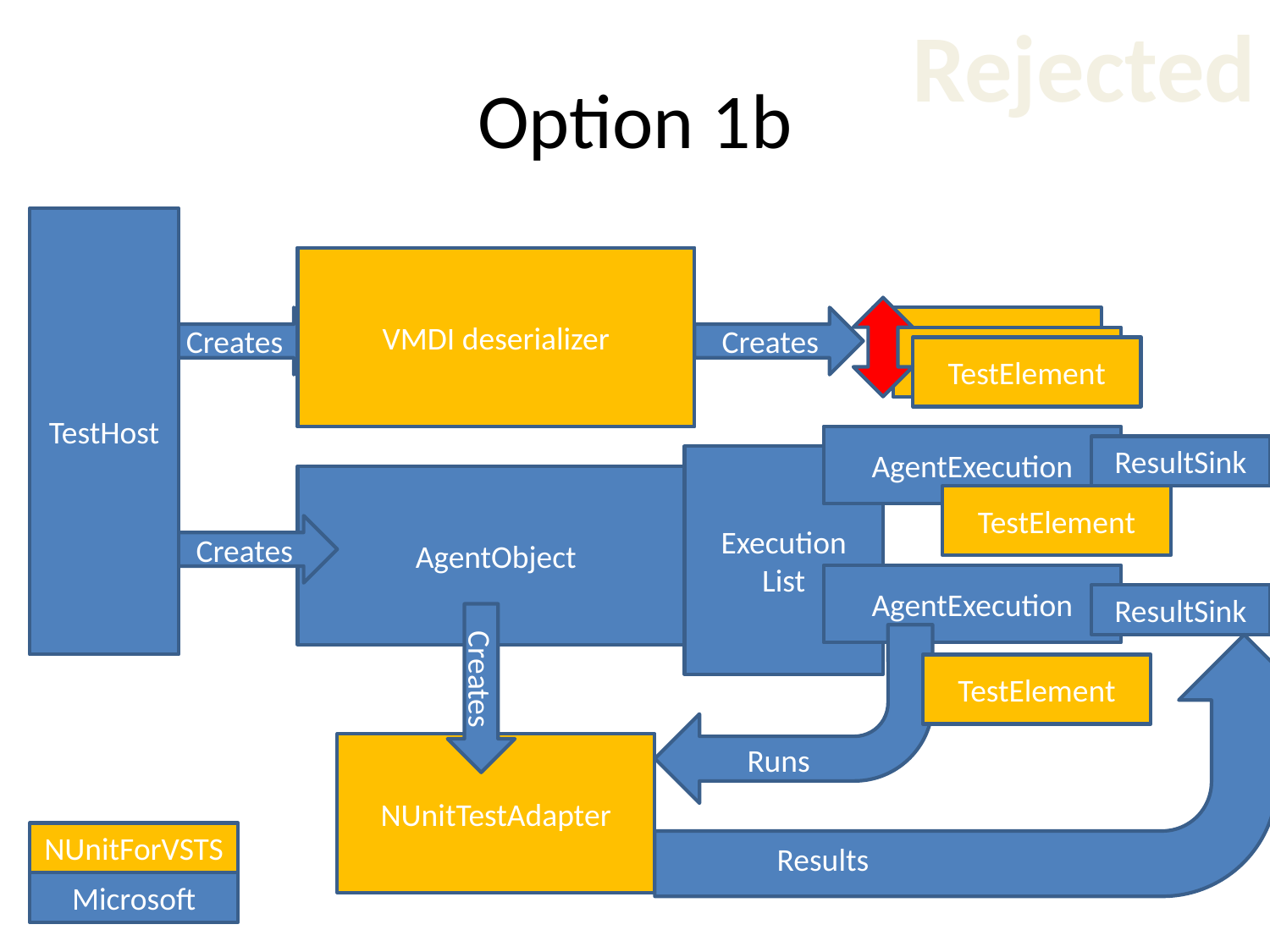

Rejected
# Option 1b
TestHost

VMDI deserializer

Creates
Creates
TestElement
TestElement
TestElement
AgentExecution
ResultSink

Execution List
AgentObject
TestElement
Creates
AgentExecution
ResultSink

Creates
TestElement
NUnitTestAdapter
Runs
NUnitForVSTS
Results
Microsoft